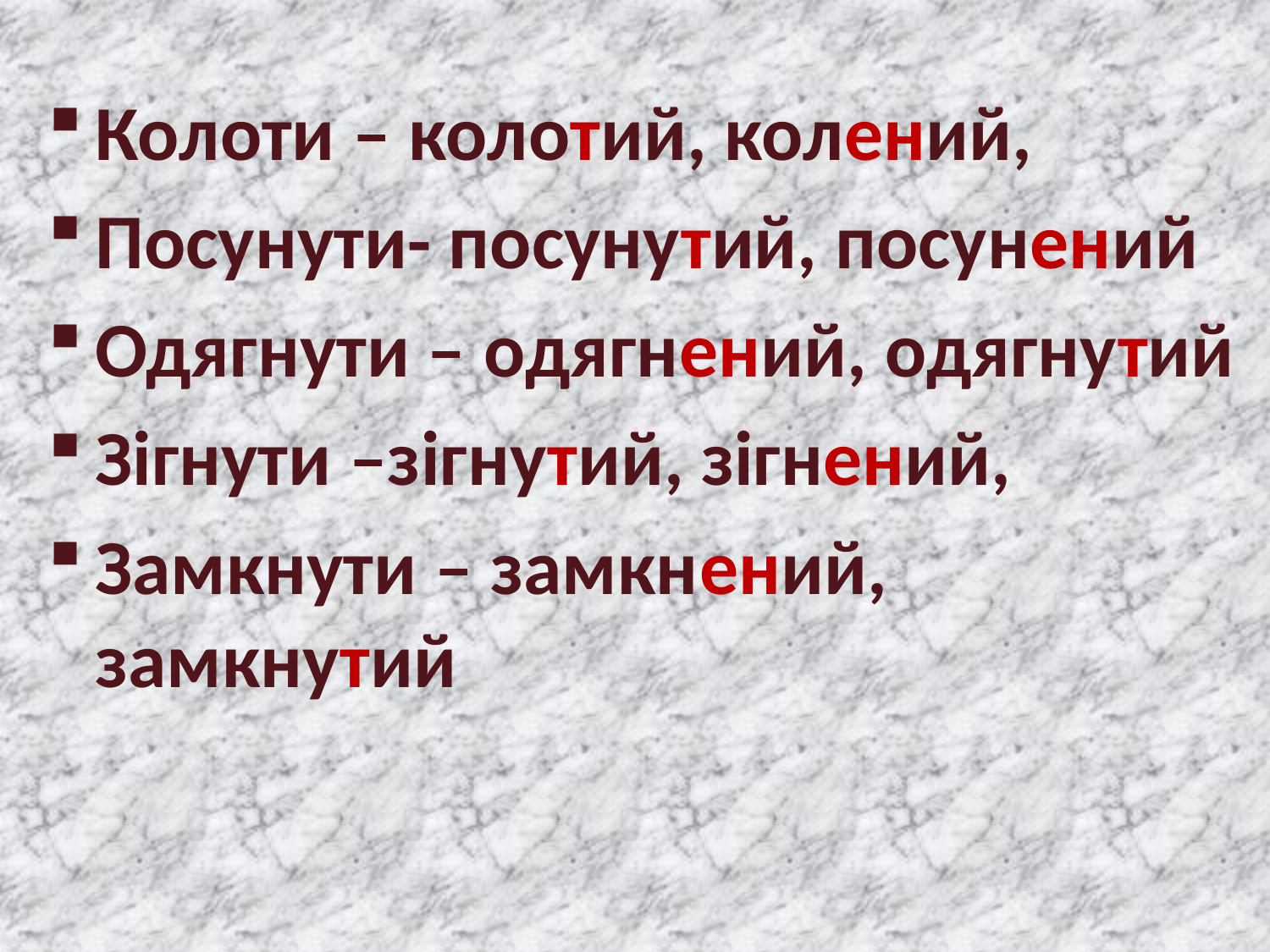

Колоти – колотий, колений,
Посунути- посунутий, посунений
Одягнути – одягнений, одягнутий
Зігнути –зігнутий, зігнений,
Замкнути – замкнений, замкнутий